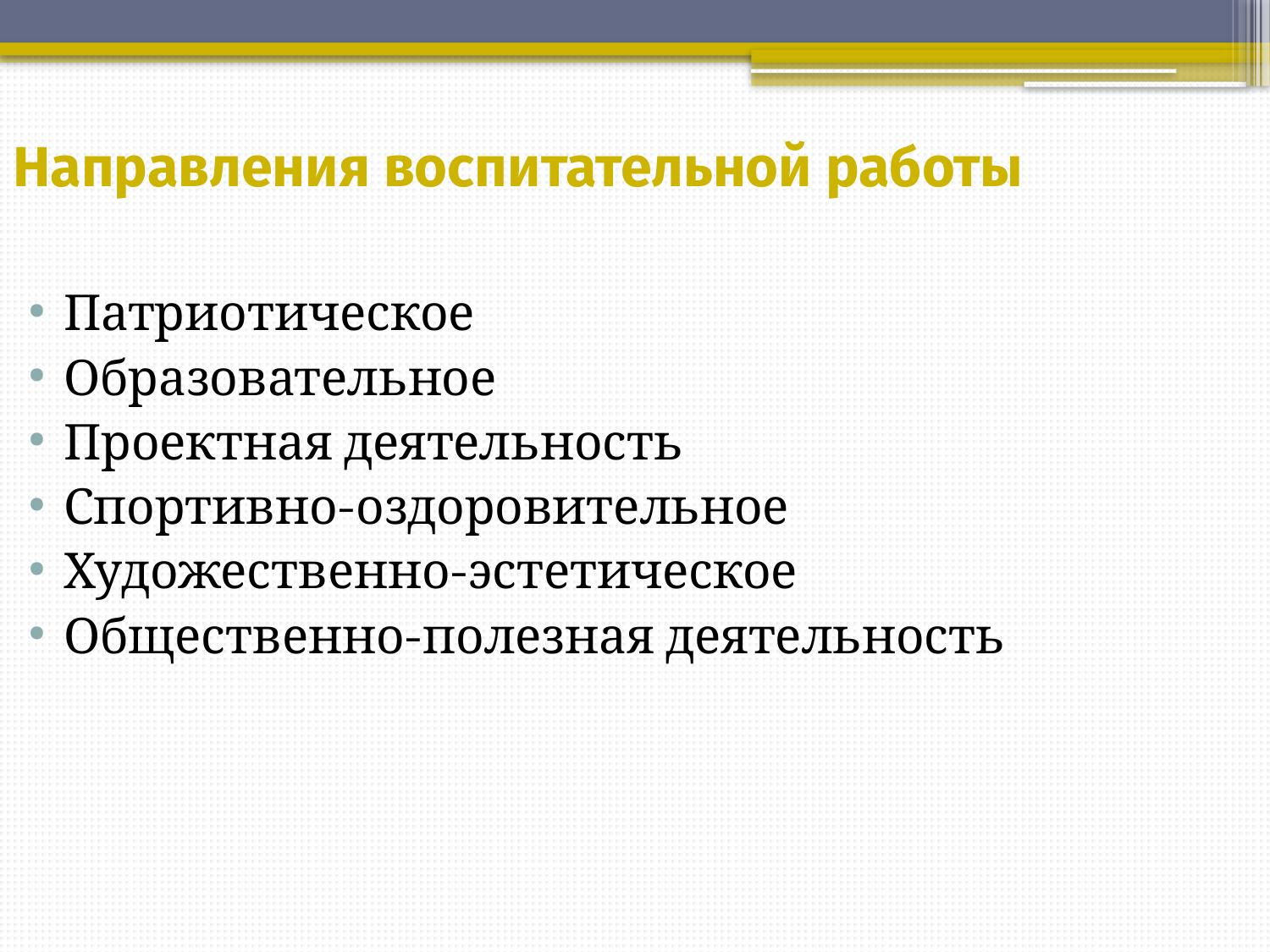

Направления воспитательной работы
Патриотическое
Образовательное
Проектная деятельность
Спортивно-оздоровительное
Художественно-эстетическое
Общественно-полезная деятельность